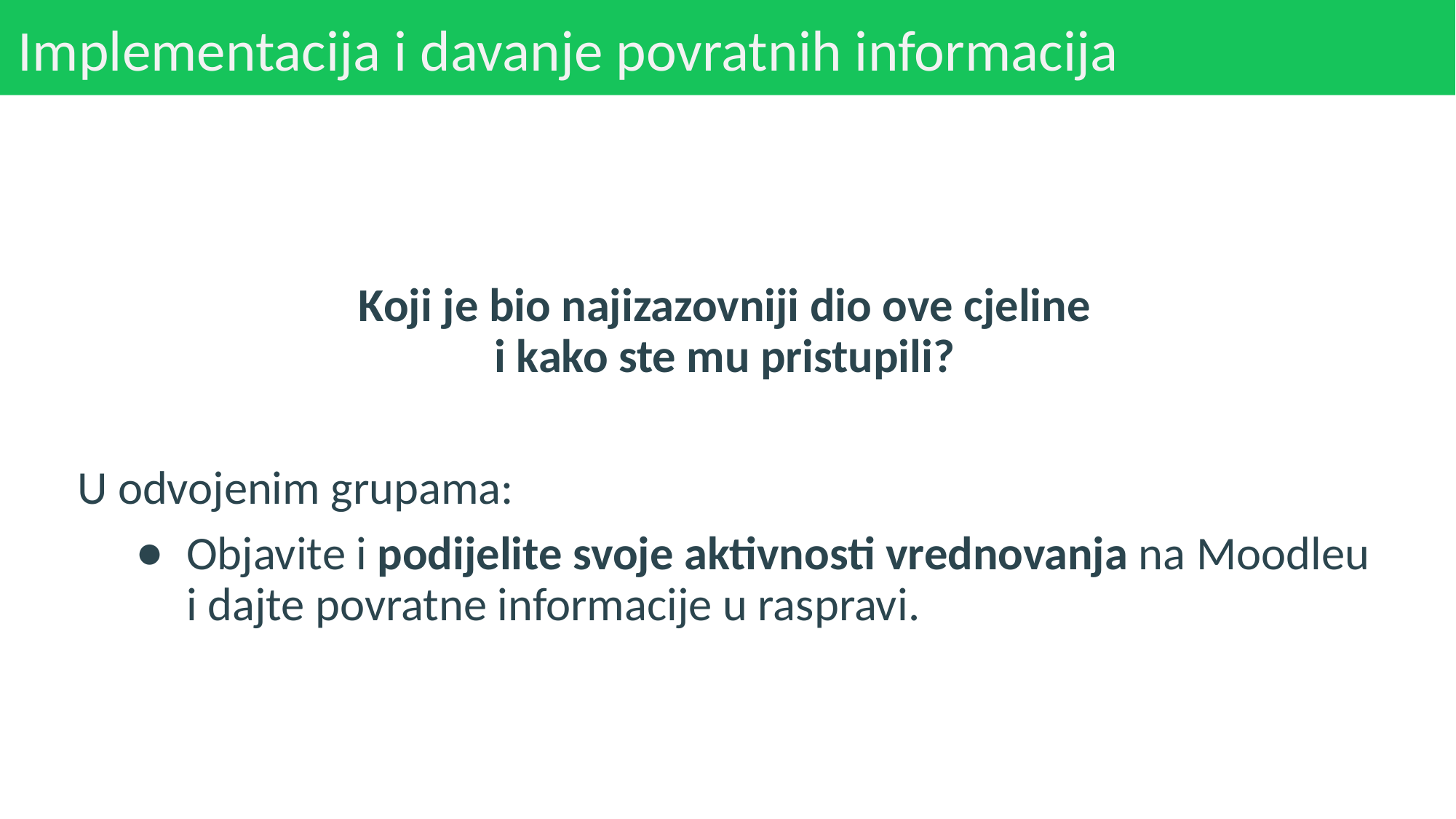

# Implementacija i davanje povratnih informacija
Koji je bio najizazovniji dio ove cjeline
i kako ste mu pristupili?

U odvojenim grupama:
Objavite i podijelite svoje aktivnosti vrednovanja na Moodleu
i dajte povratne informacije u raspravi.